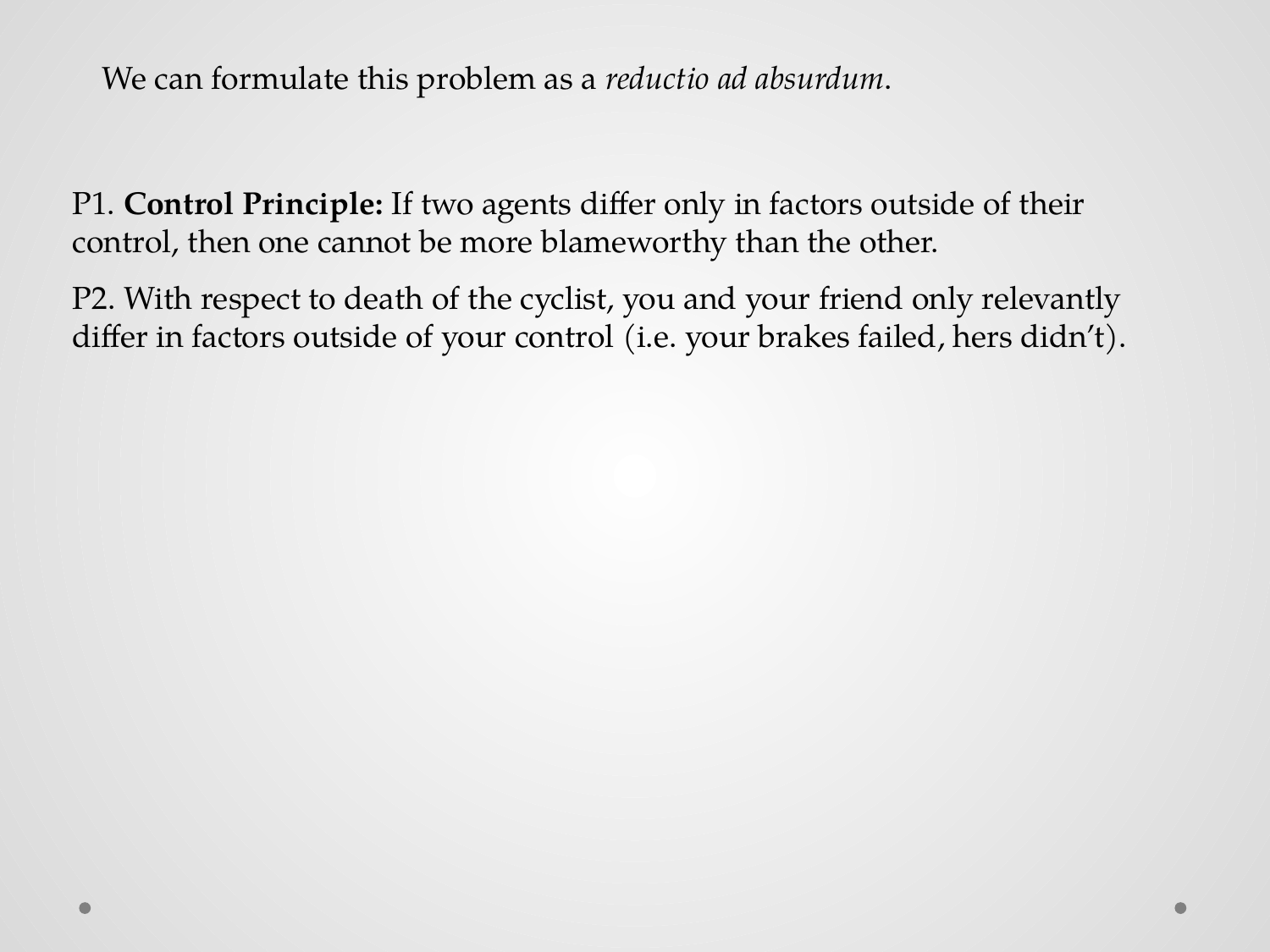

We can formulate this problem as a reductio ad absurdum.
P1. Control Principle: If two agents differ only in factors outside of their control, then one cannot be more blameworthy than the other.
P2. With respect to death of the cyclist, you and your friend only relevantly differ in factors outside of your control (i.e. your brakes failed, hers didn’t).